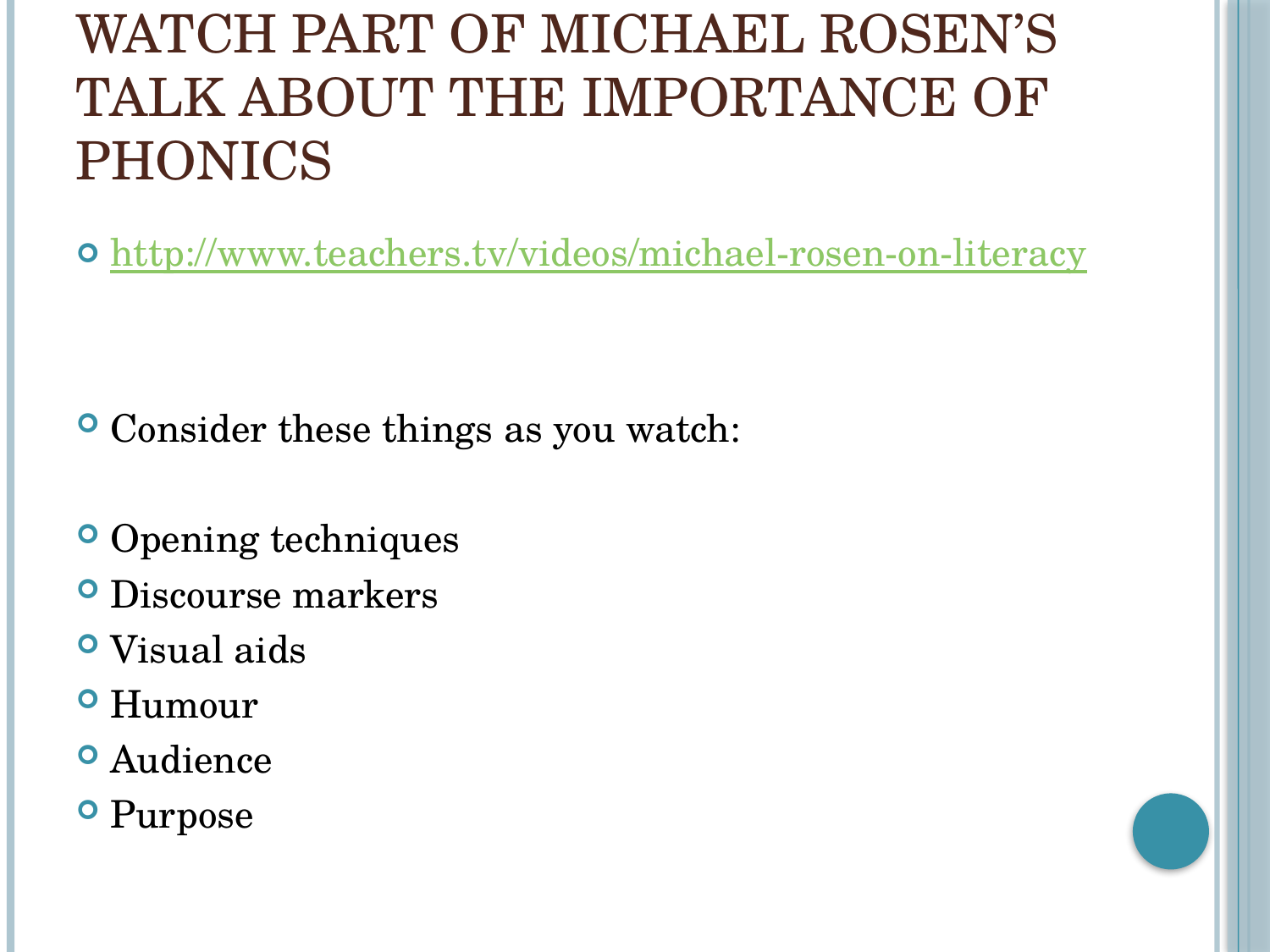

# Watch part of Michael Rosen’s talk about the importance of phonics
http://www.teachers.tv/videos/michael-rosen-on-literacy

Consider these things as you watch:

Opening techniques
Discourse markers
Visual aids
Humour
Audience
Purpose